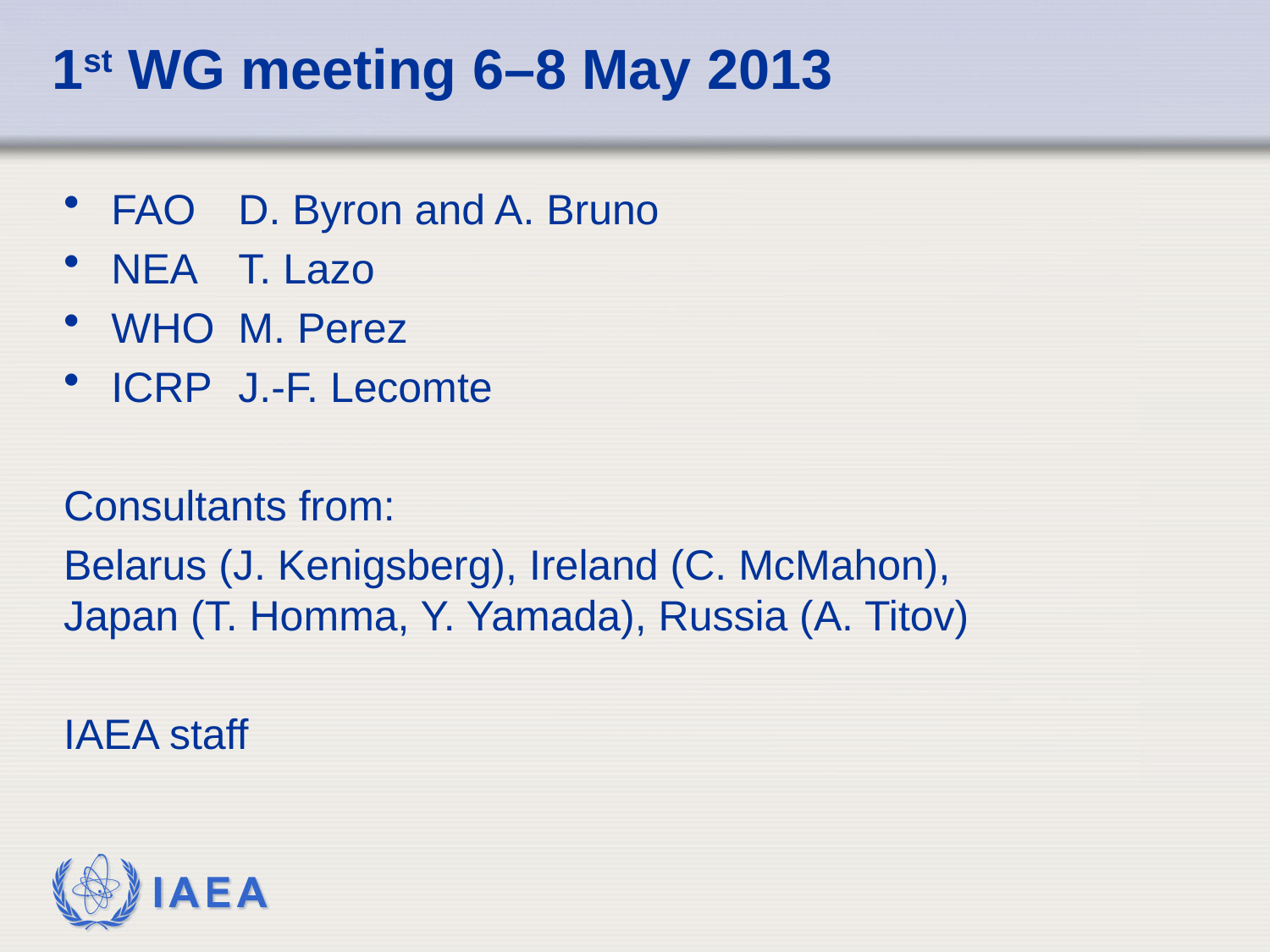

# 1st WG meeting 6–8 May 2013
FAO	D. Byron and A. Bruno
NEA	T. Lazo
WHO	M. Perez
ICRP	J.-F. Lecomte

Consultants from:
Belarus (J. Kenigsberg), Ireland (C. McMahon),
Japan (T. Homma, Y. Yamada), Russia (A. Titov)

IAEA staff